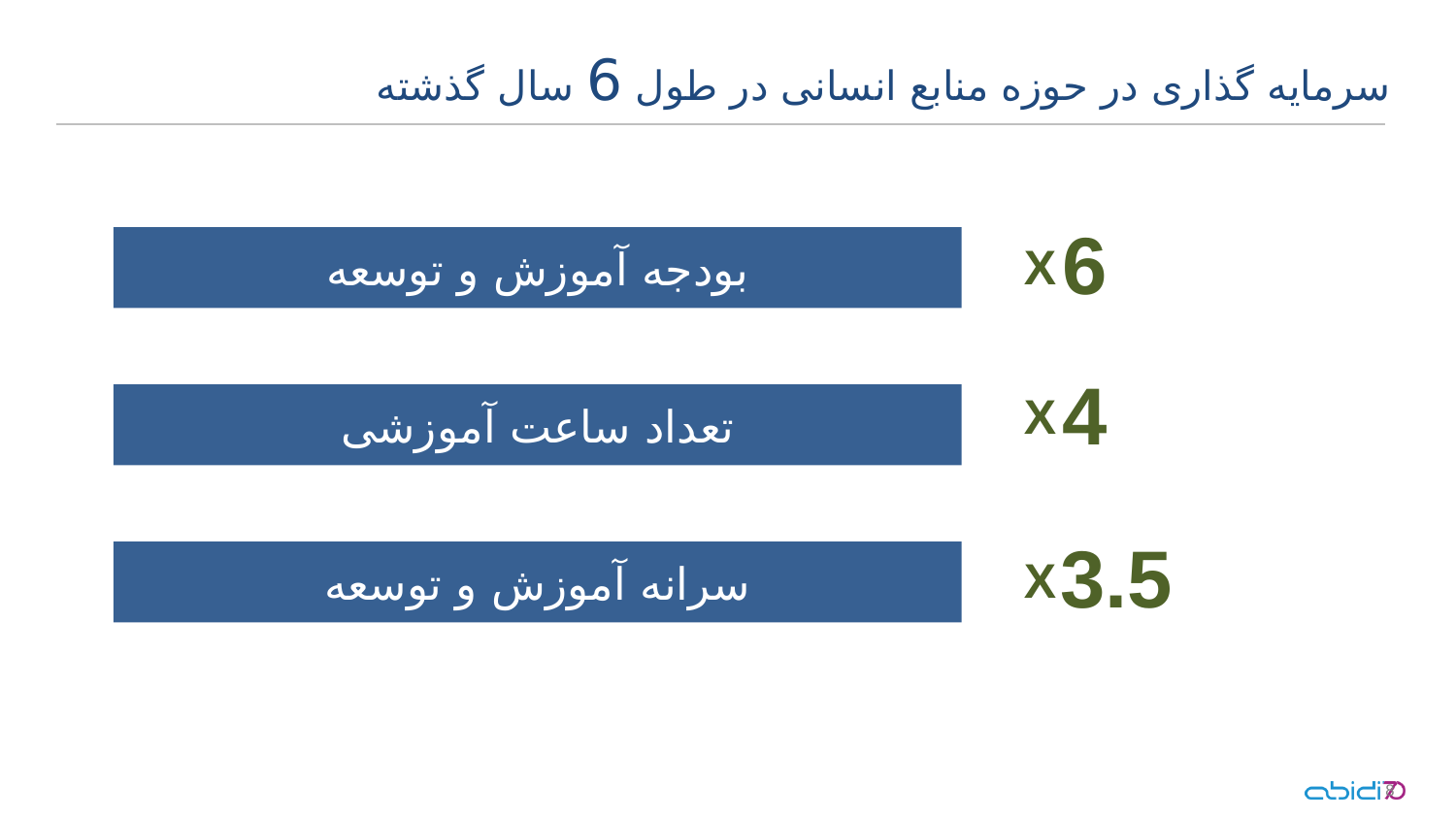

سرمایه گذاری در حوزه منابع انسانی در طول 6 سال گذشته

X
6
بودجه آموزش و توسعه

X
4
تعداد ساعت آموزشی

X
3.5
سرانه آموزش و توسعه